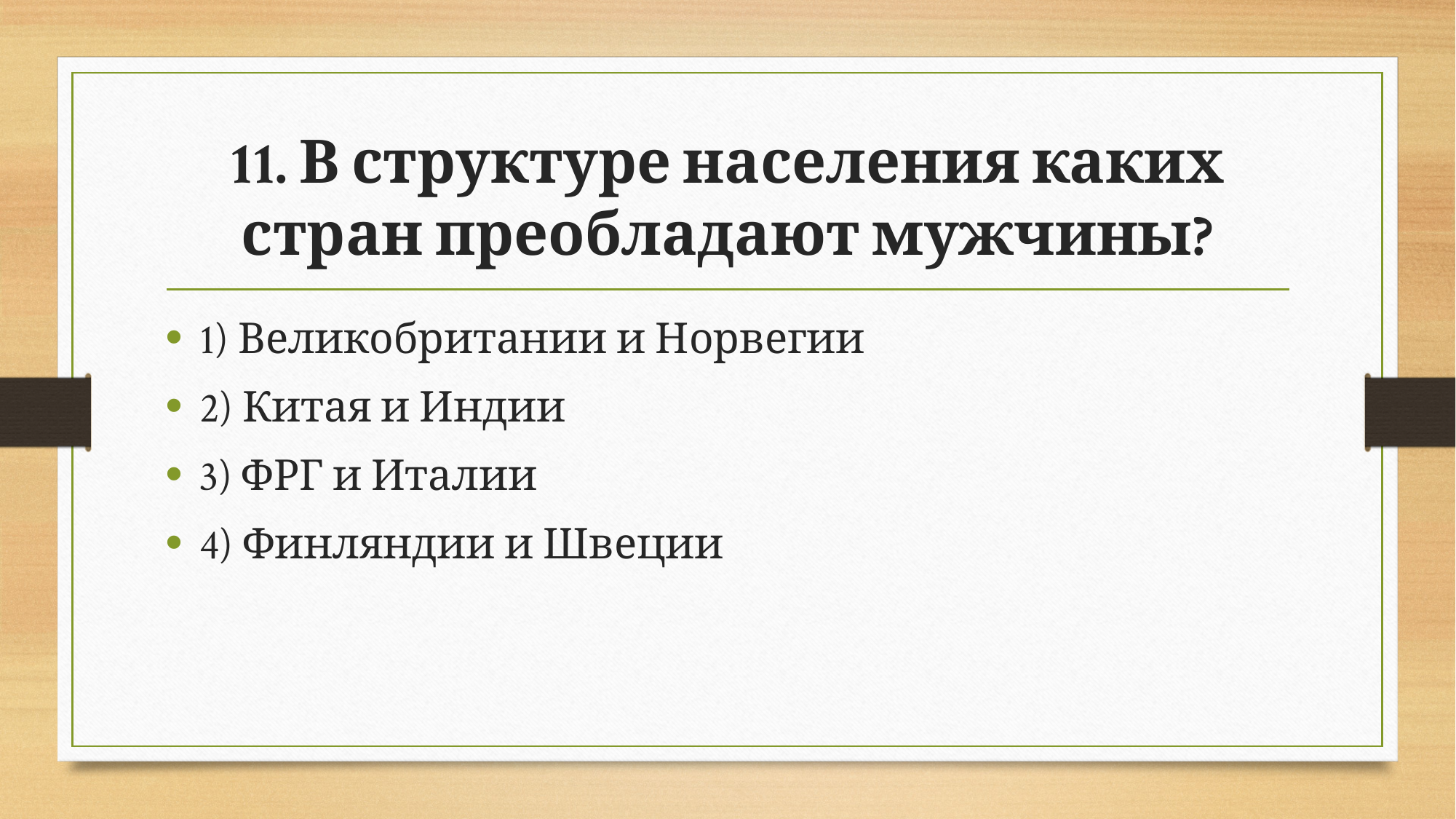

# 11. В структуре населения каких стран преобладают мужчины?
1) Великобритании и Норвегии
2) Китая и Индии
3) ФРГ и Италии
4) Финляндии и Швеции